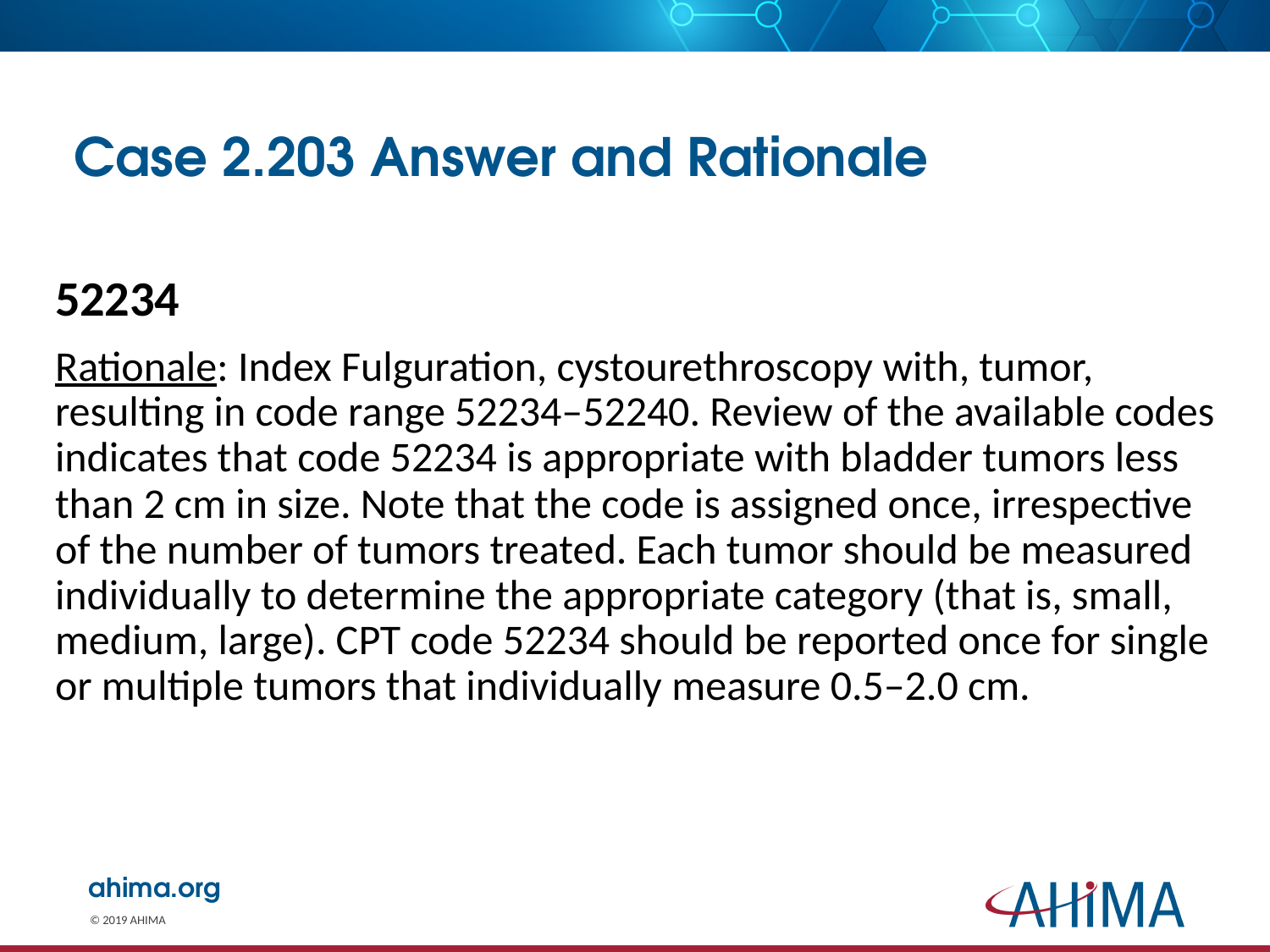

# Case 2.203 Answer and Rationale

52234
Rationale: Index Fulguration, cystourethroscopy with, tumor, resulting in code range 52234–52240. Review of the available codes indicates that code 52234 is appropriate with bladder tumors less than 2 cm in size. Note that the code is assigned once, irrespective of the number of tumors treated. Each tumor should be measured individually to determine the appropriate category (that is, small, medium, large). CPT code 52234 should be reported once for single or multiple tumors that individually measure 0.5–2.0 cm.